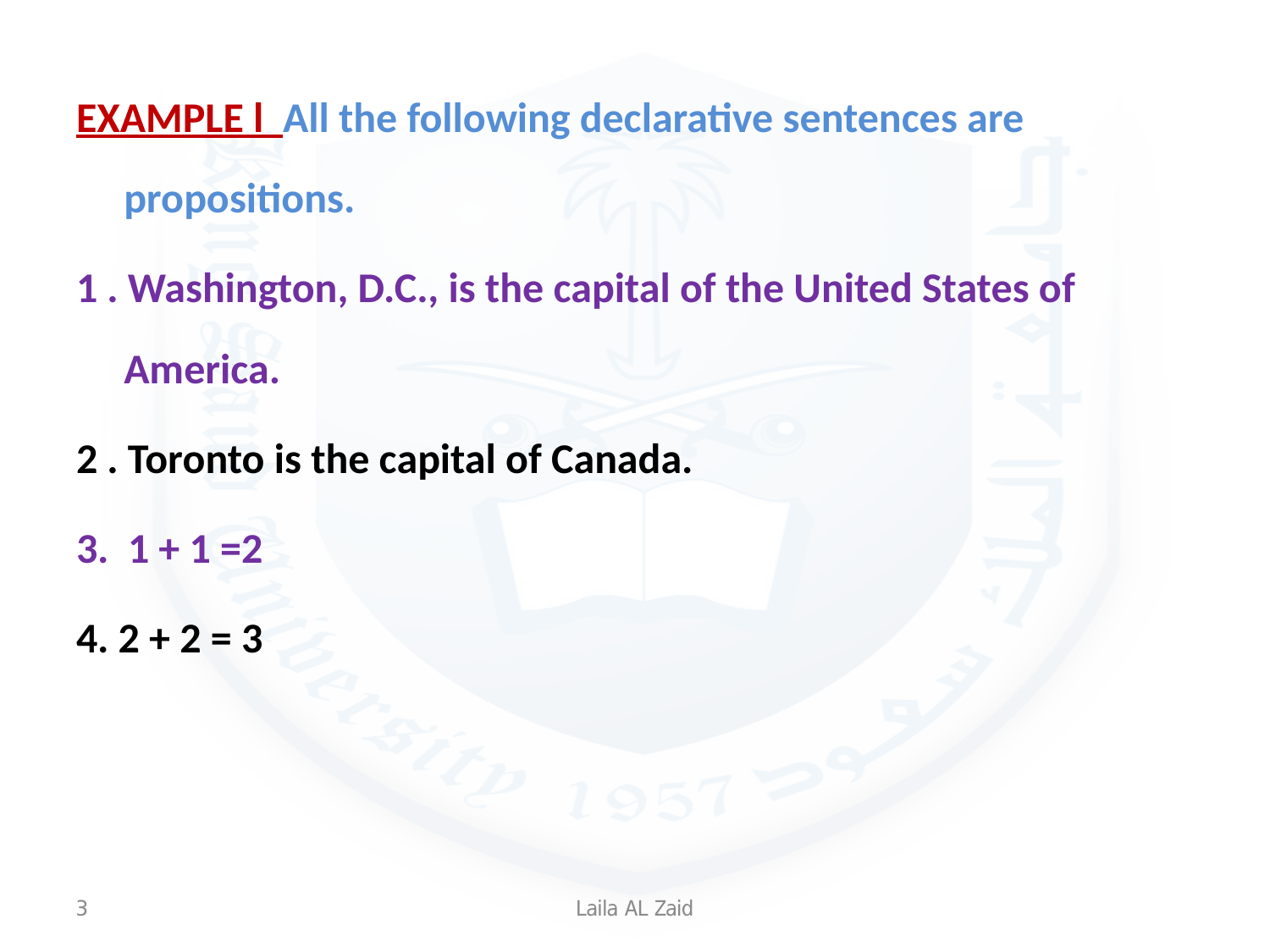

EXAMPLE l  All the following declarative sentences are propositions.
1 . Washington, D.C., is the capital of the United States of America.
2 . Toronto is the capital of Canada.
3.  1 + 1 =2
4. 2 + 2 = 3
3
Laila AL Zaid